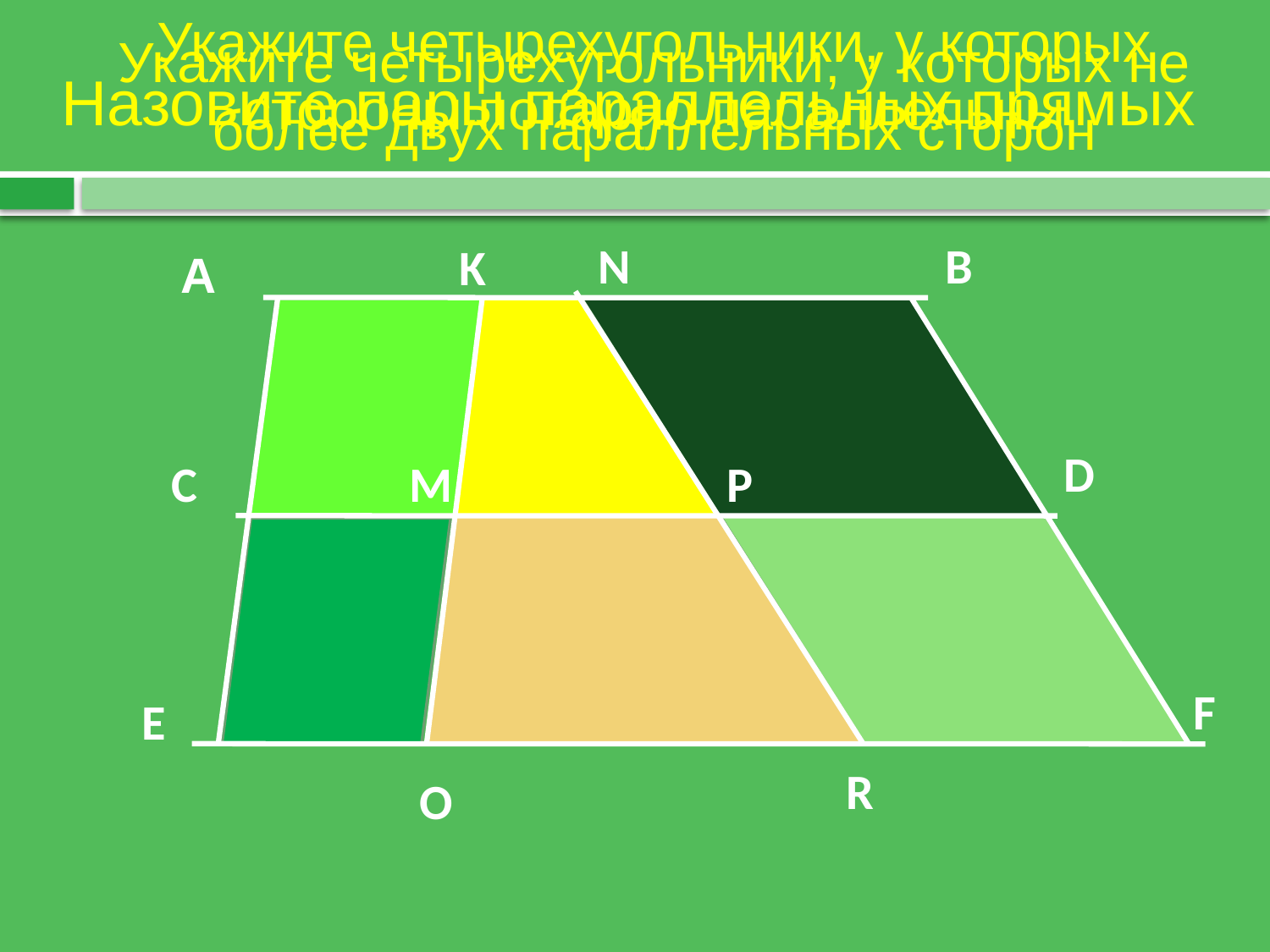

Укажите четырехугольники, у которых стороны попарно параллельны
Укажите четырехугольники, у которых не более двух параллельных сторон
# Назовите пары параллельных прямых
N
B
K
А

D
C
M
P

F
E
R
O